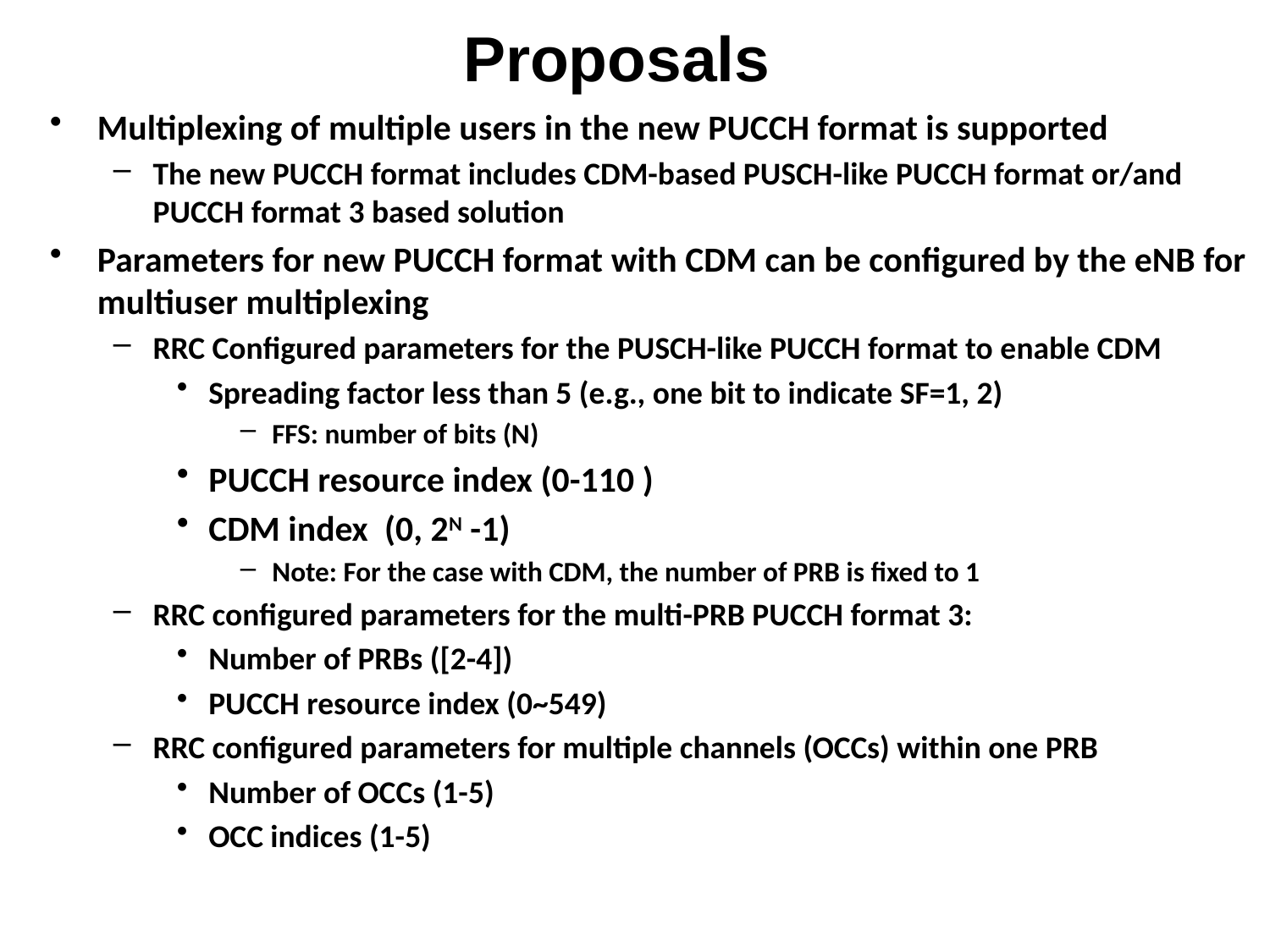

# Proposals
Multiplexing of multiple users in the new PUCCH format is supported
The new PUCCH format includes CDM-based PUSCH-like PUCCH format or/and PUCCH format 3 based solution
Parameters for new PUCCH format with CDM can be configured by the eNB for multiuser multiplexing
RRC Configured parameters for the PUSCH-like PUCCH format to enable CDM
Spreading factor less than 5 (e.g., one bit to indicate SF=1, 2)
FFS: number of bits (N)
PUCCH resource index (0-110 )
CDM index  (0, 2N -1)
Note: For the case with CDM, the number of PRB is fixed to 1
RRC configured parameters for the multi-PRB PUCCH format 3:
Number of PRBs ([2-4])
PUCCH resource index (0~549)
RRC configured parameters for multiple channels (OCCs) within one PRB
Number of OCCs (1-5)
OCC indices (1-5)